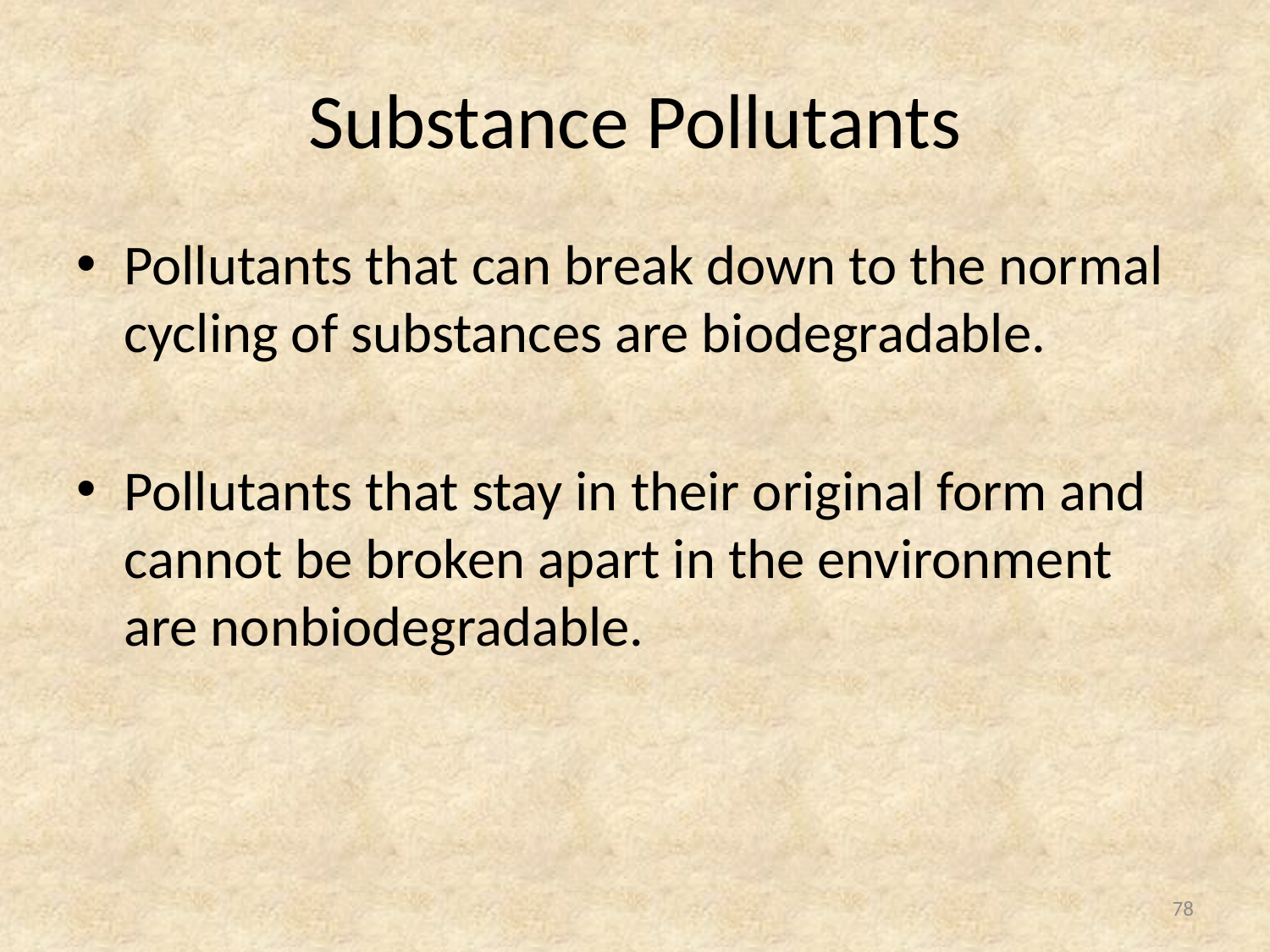

# Substance Pollutants
Pollutants that can break down to the normal cycling of substances are biodegradable.

Pollutants that stay in their original form and cannot be broken apart in the environment are nonbiodegradable.
78